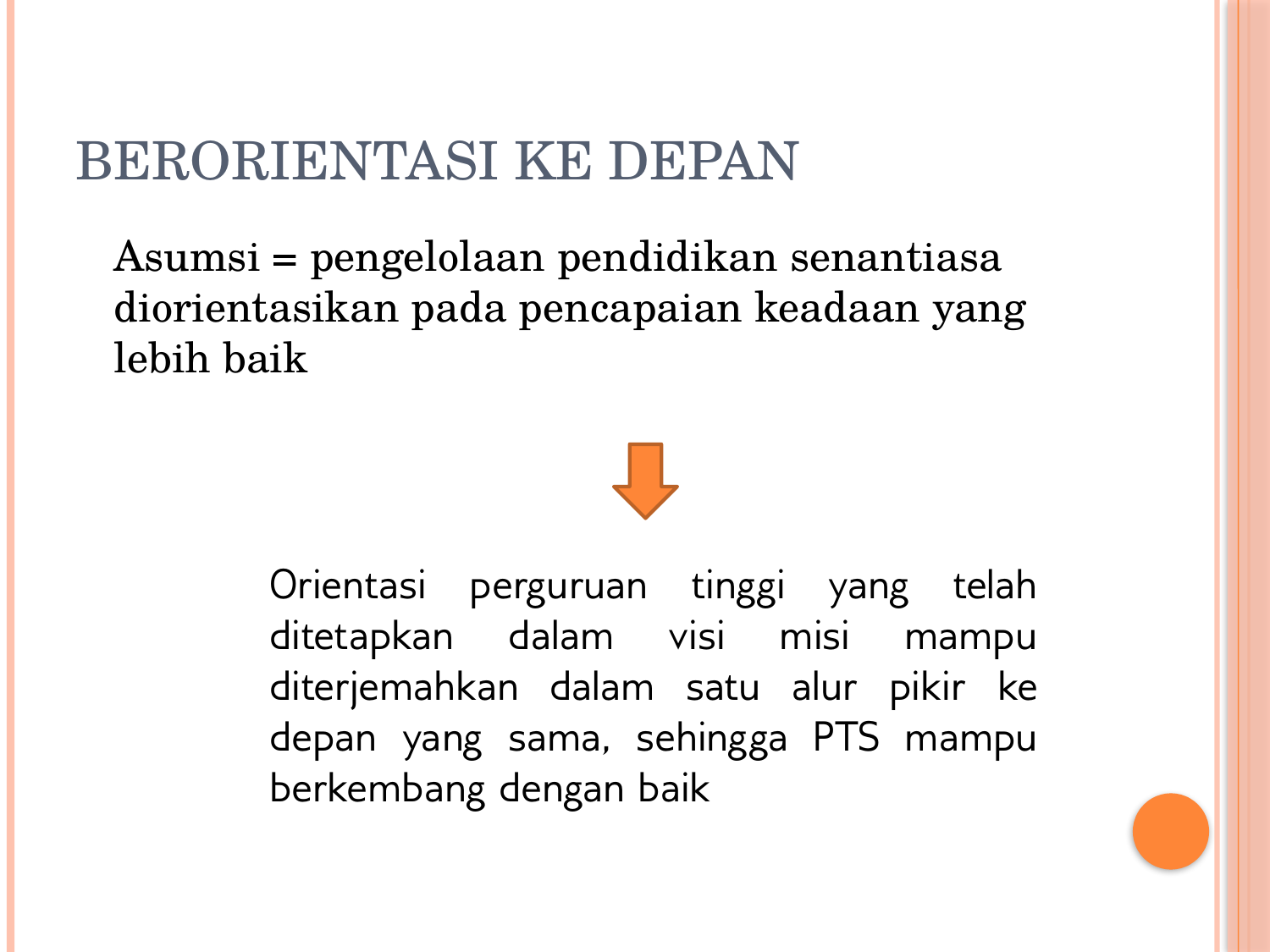

# Berorientasi ke depan
	Asumsi = pengelolaan pendidikan senantiasa diorientasikan pada pencapaian keadaan yang lebih baik

Orientasi perguruan tinggi yang telah ditetapkan dalam visi misi mampu diterjemahkan dalam satu alur pikir ke depan yang sama, sehingga PTS mampu berkembang dengan baik